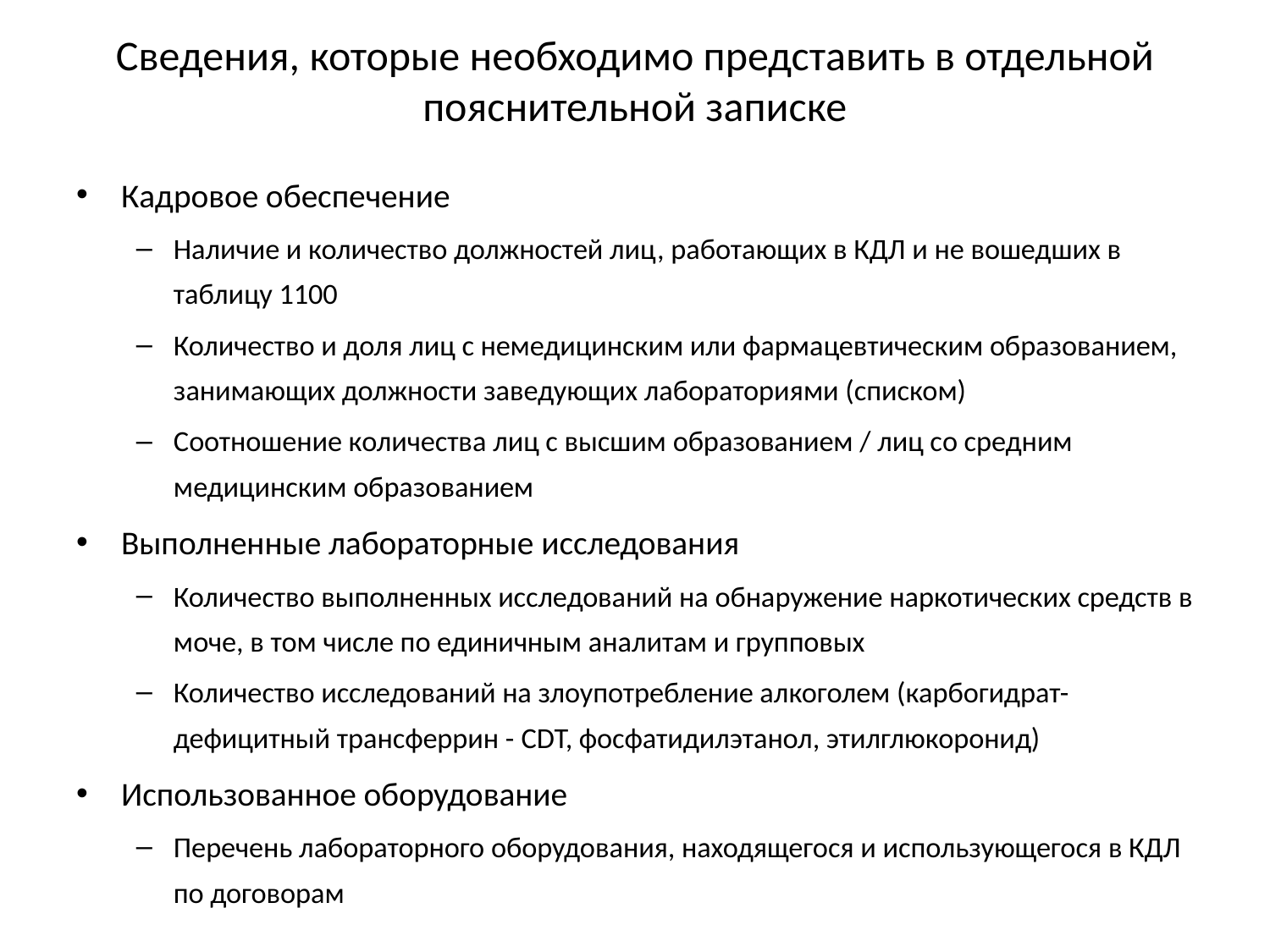

# Сведения, которые необходимо представить в отдельной пояснительной записке
Кадровое обеспечение
Наличие и количество должностей лиц, работающих в КДЛ и не вошедших в таблицу 1100
Количество и доля лиц с немедицинским или фармацевтическим образованием, занимающих должности заведующих лабораториями (списком)
Соотношение количества лиц с высшим образованием / лиц со средним медицинским образованием
Выполненные лабораторные исследования
Количество выполненных исследований на обнаружение наркотических средств в моче, в том числе по единичным аналитам и групповых
Количество исследований на злоупотребление алкоголем (карбогидрат-дефицитный трансферрин - CDT, фосфатидилэтанол, этилглюкоронид)
Использованное оборудование
Перечень лабораторного оборудования, находящегося и использующегося в КДЛ по договорам